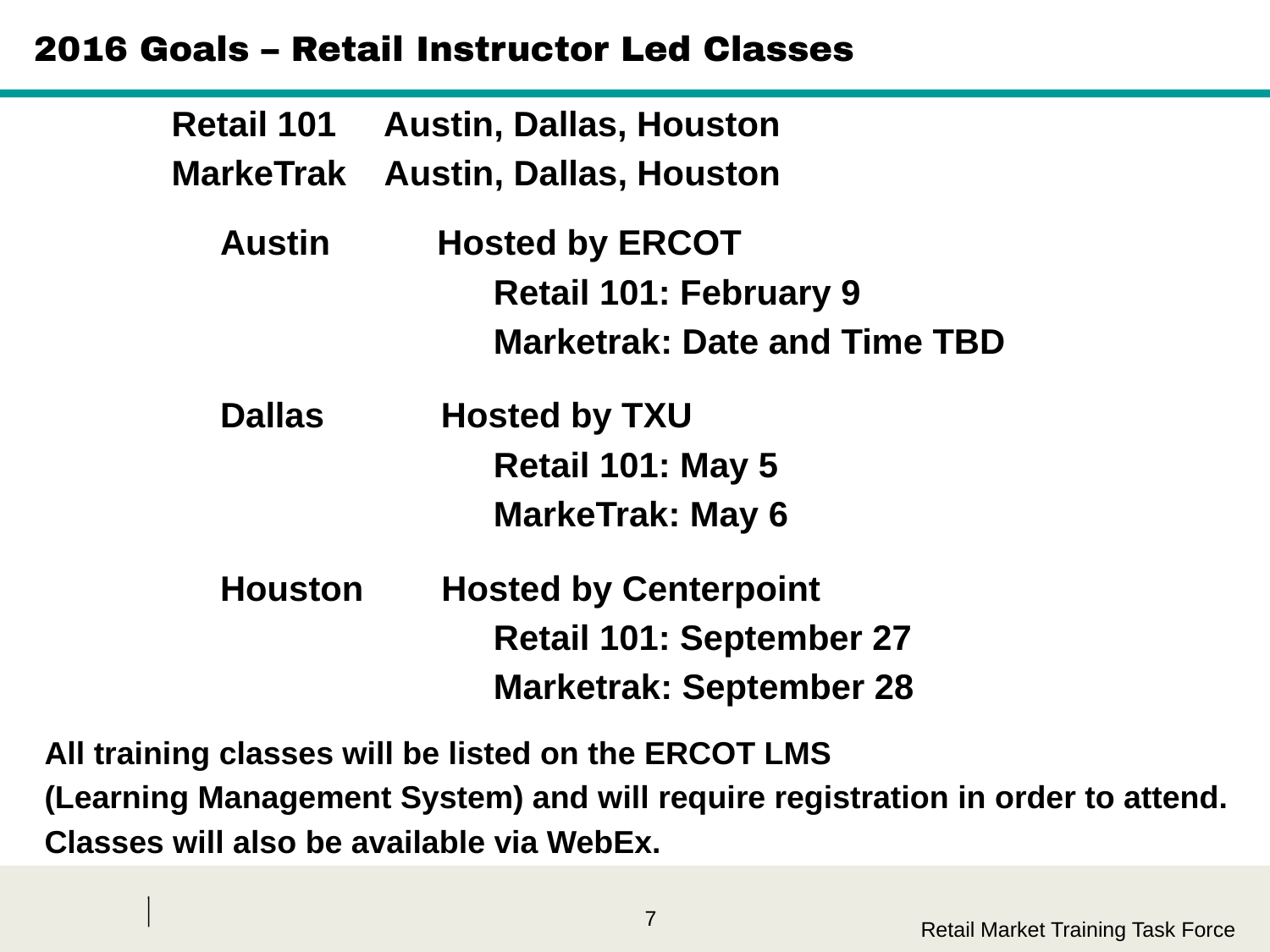

# 2016 Goals – Retail Instructor Led Classes
	Retail 101     Austin, Dallas, Houston
	MarkeTrak    Austin, Dallas, Houston

	     Austin           Hosted by ERCOT
			       Retail 101: February 9
			       Marketrak: Date and Time TBD

	     Dallas            Hosted by TXU
			       Retail 101: May 5
			       MarkeTrak: May 6

	     Houston        Hosted by Centerpoint
			       Retail 101: September 27
			       Marketrak: September 28

All training classes will be listed on the ERCOT LMS
(Learning Management System) and will require registration in order to attend.
Classes will also be available via WebEx.
Retail Market Training Task Force